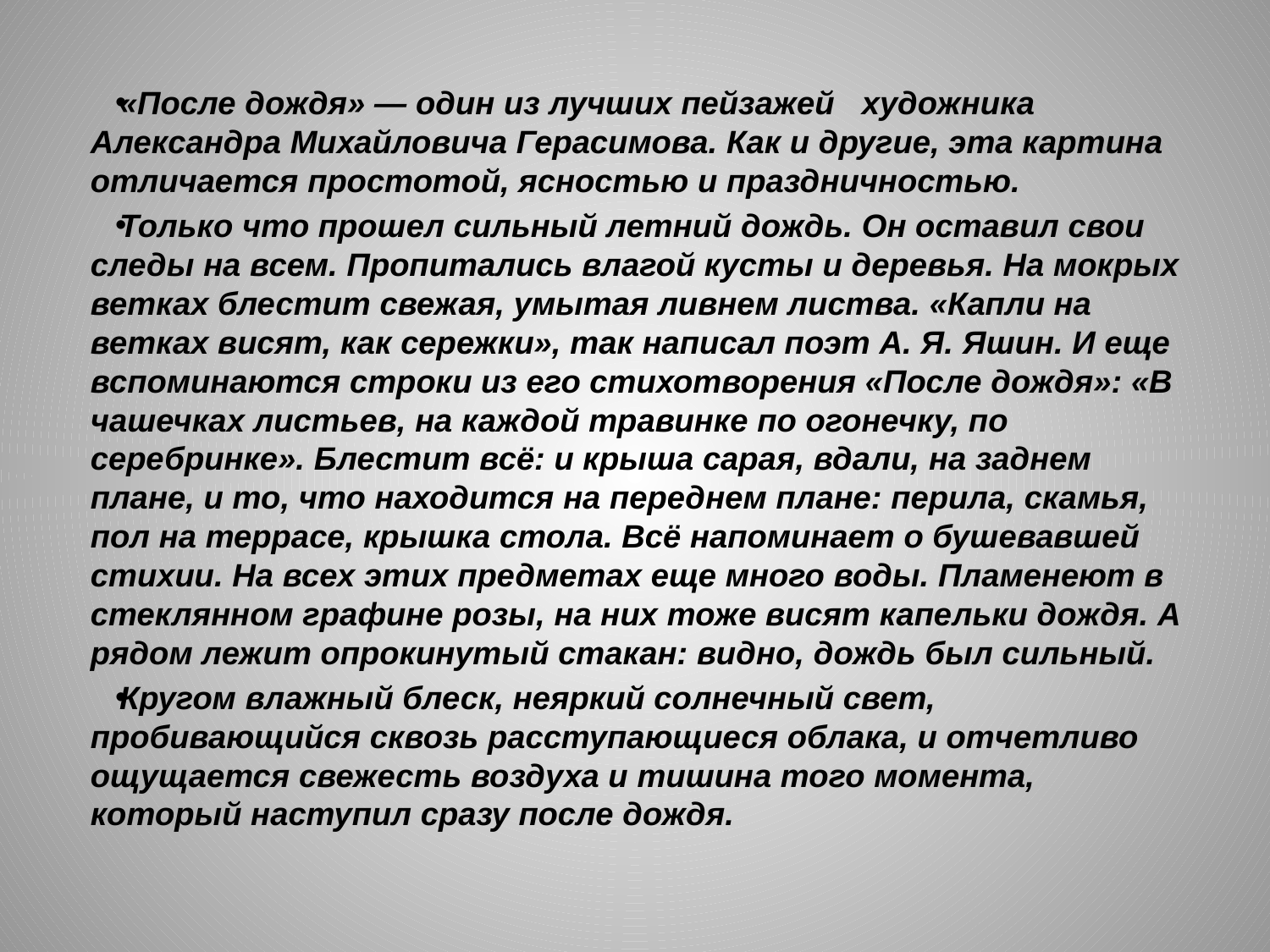

«После дождя» — один из лучших пейзажей   художника Александра Михайловича Герасимова. Как и другие, эта картина отличается простотой, ясностью и праздничностью.
Только что прошел сильный летний дождь. Он оставил свои следы на всем. Пропитались влагой кусты и деревья. На мокрых ветках блестит свежая, умытая ливнем листва. «Капли на ветках висят, как сережки», так написал поэт А. Я. Яшин. И еще вспоминаются строки из его стихотворения «После дождя»: «В чашечках листьев, на каждой травинке по огонечку, по серебринке». Блестит всё: и крыша сарая, вдали, на заднем плане, и то, что находится на переднем плане: перила, скамья, пол на террасе, крышка стола. Всё напоминает о бушевавшей стихии. На всех этих предметах еще много воды. Пламенеют в стеклянном графине розы, на них тоже висят капельки дождя. А рядом лежит опрокинутый стакан: видно, дождь был сильный.
Кругом влажный блеск, неяркий солнечный свет, пробивающийся сквозь расступающиеся облака, и отчетливо ощущается свежесть воздуха и тишина того момента, который наступил сразу после дождя.